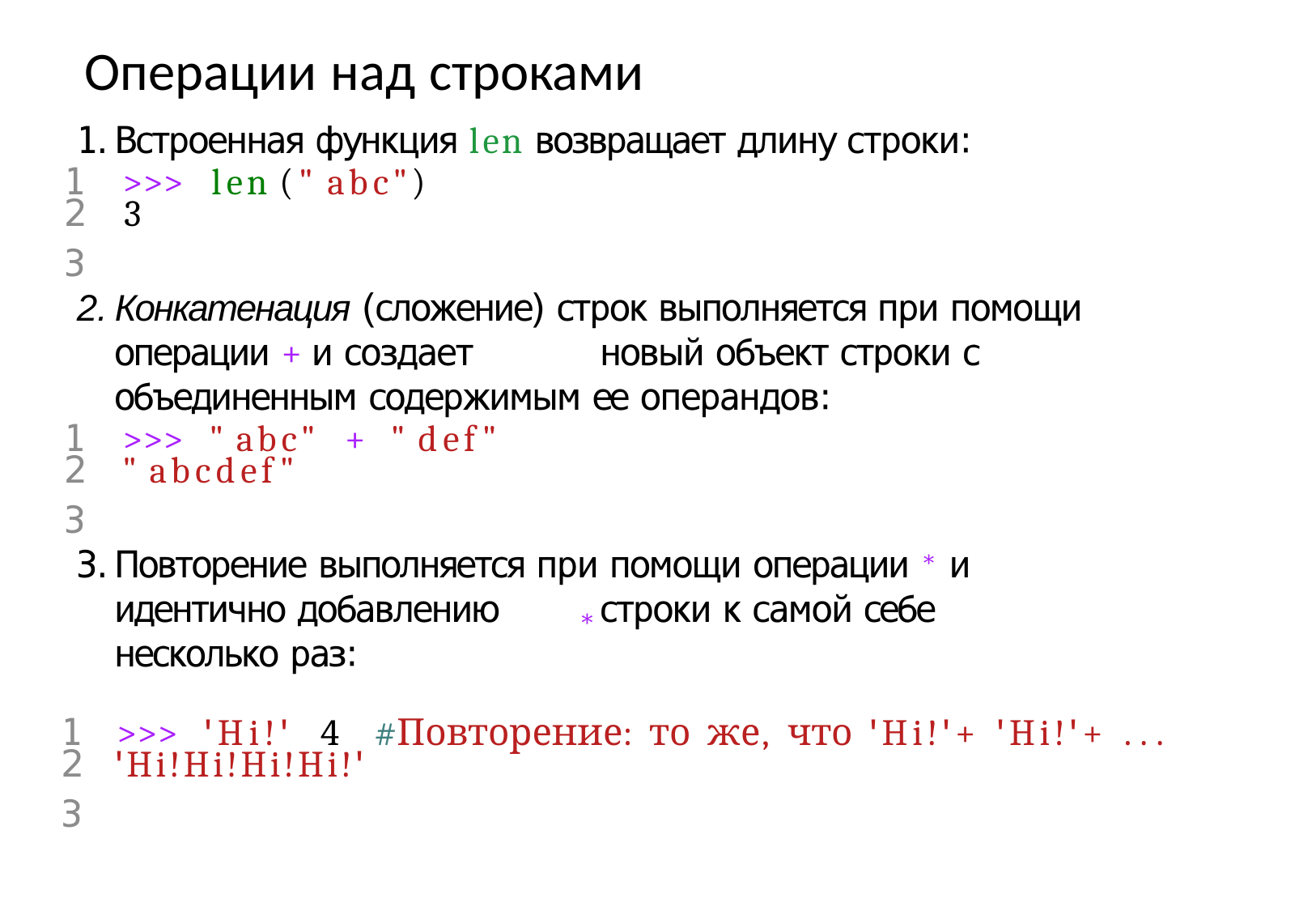

# Операции над строками
Встроенная функция len возвращает длину строки:
1	>>>  len (" abc")
2	3
3
Конкатенация (сложение) строк выполняется при помощи операции + и создает 	новый объект строки с объединенным содержимым ее операндов:
1	>>>  " abc"  +  " def"
2	" abcdef"
3
Повторение выполняется при помощи операции ∗ и идентично добавлению 	строки к самой себе несколько раз:
∗
1	>>>  'Hi!'	4	#Повторение: то же, что 'Hi!'+ 'Hi!'+ ...
2	'Hi!Hi!Hi!Hi!'
3